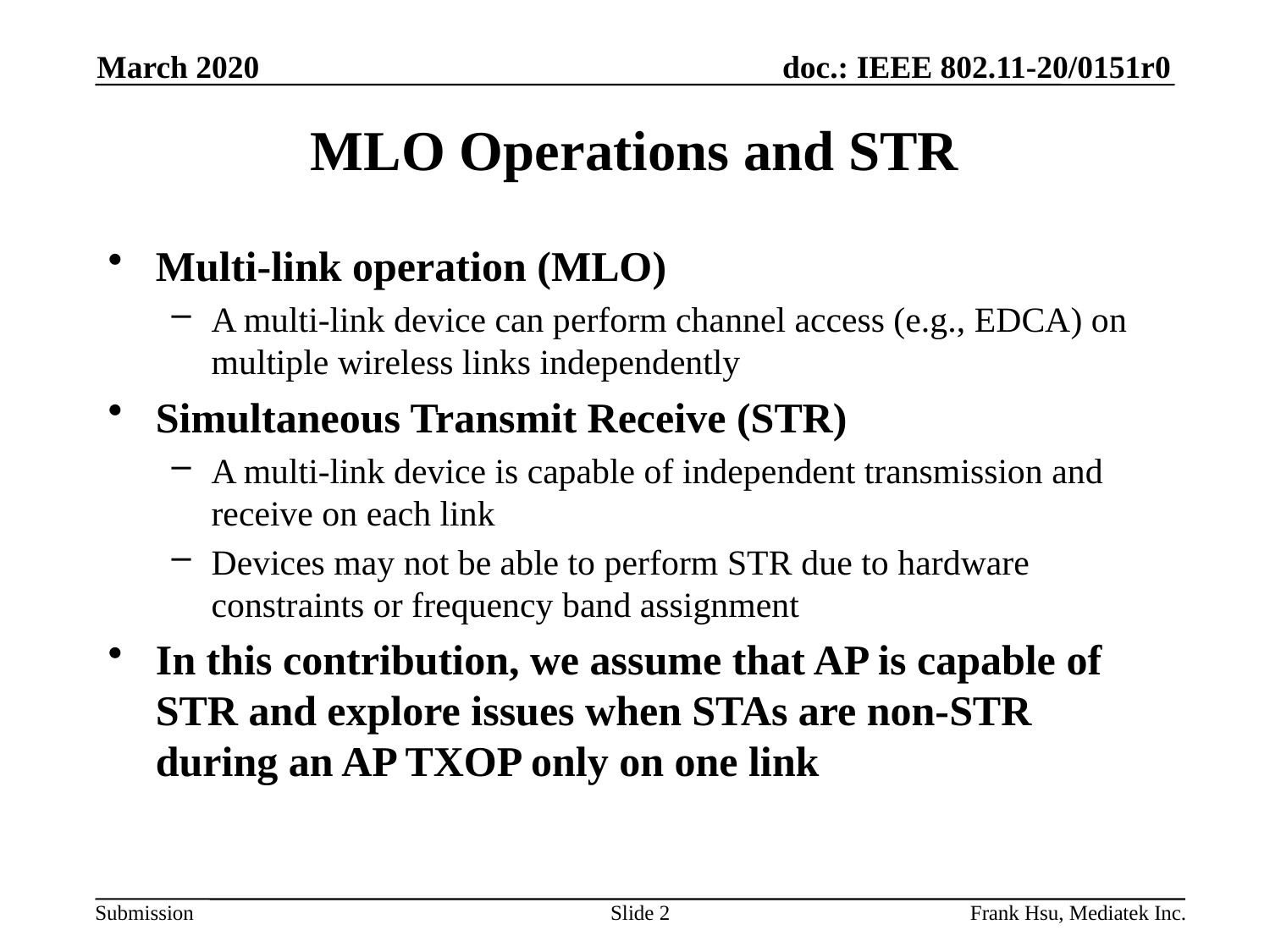

March 2020
# MLO Operations and STR
Multi-link operation (MLO)
A multi-link device can perform channel access (e.g., EDCA) on multiple wireless links independently
Simultaneous Transmit Receive (STR)
A multi-link device is capable of independent transmission and receive on each link
Devices may not be able to perform STR due to hardware constraints or frequency band assignment
In this contribution, we assume that AP is capable of STR and explore issues when STAs are non-STR during an AP TXOP only on one link
Slide 2
Frank Hsu, Mediatek Inc.